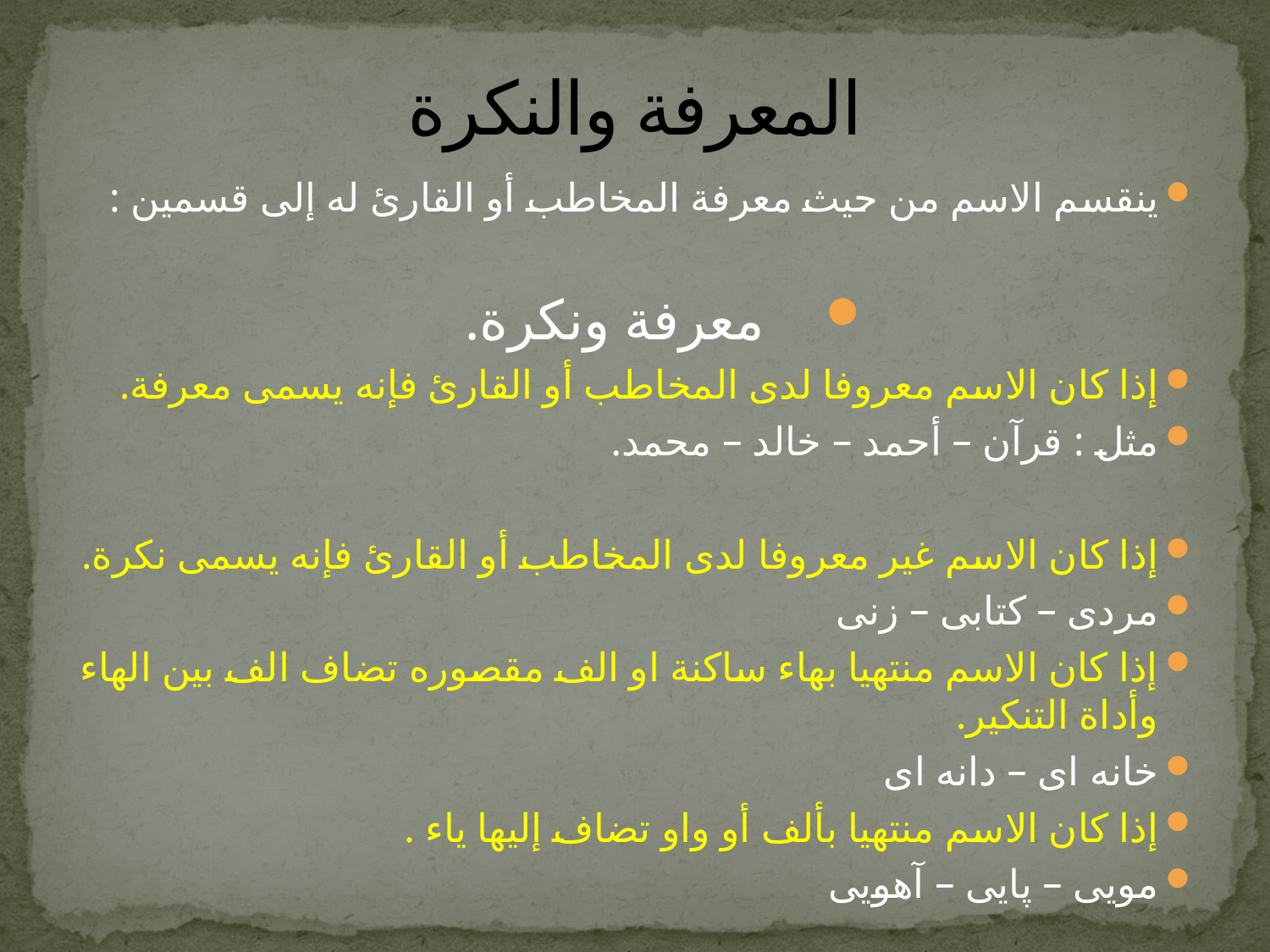

# المعرفة والنكرة
ينقسم الاسم من حيث معرفة المخاطب أو القارئ له إلى قسمين :

معرفة ونكرة.
إذا كان الاسم معروفا لدى المخاطب أو القارئ فإنه يسمى معرفة.
مثل : قرآن – أحمد – خالد – محمد.

إذا كان الاسم غير معروفا لدى المخاطب أو القارئ فإنه يسمى نكرة.
مردی – کتابی – زنی
إذا كان الاسم منتهيا بهاء ساكنة او الف مقصوره تضاف الف بين الهاء وأداة التنكير.
خانه ای – دانه ای
إذا كان الاسم منتهيا بألف أو واو تضاف إليها ياء .
مویی – پایی – آهویی